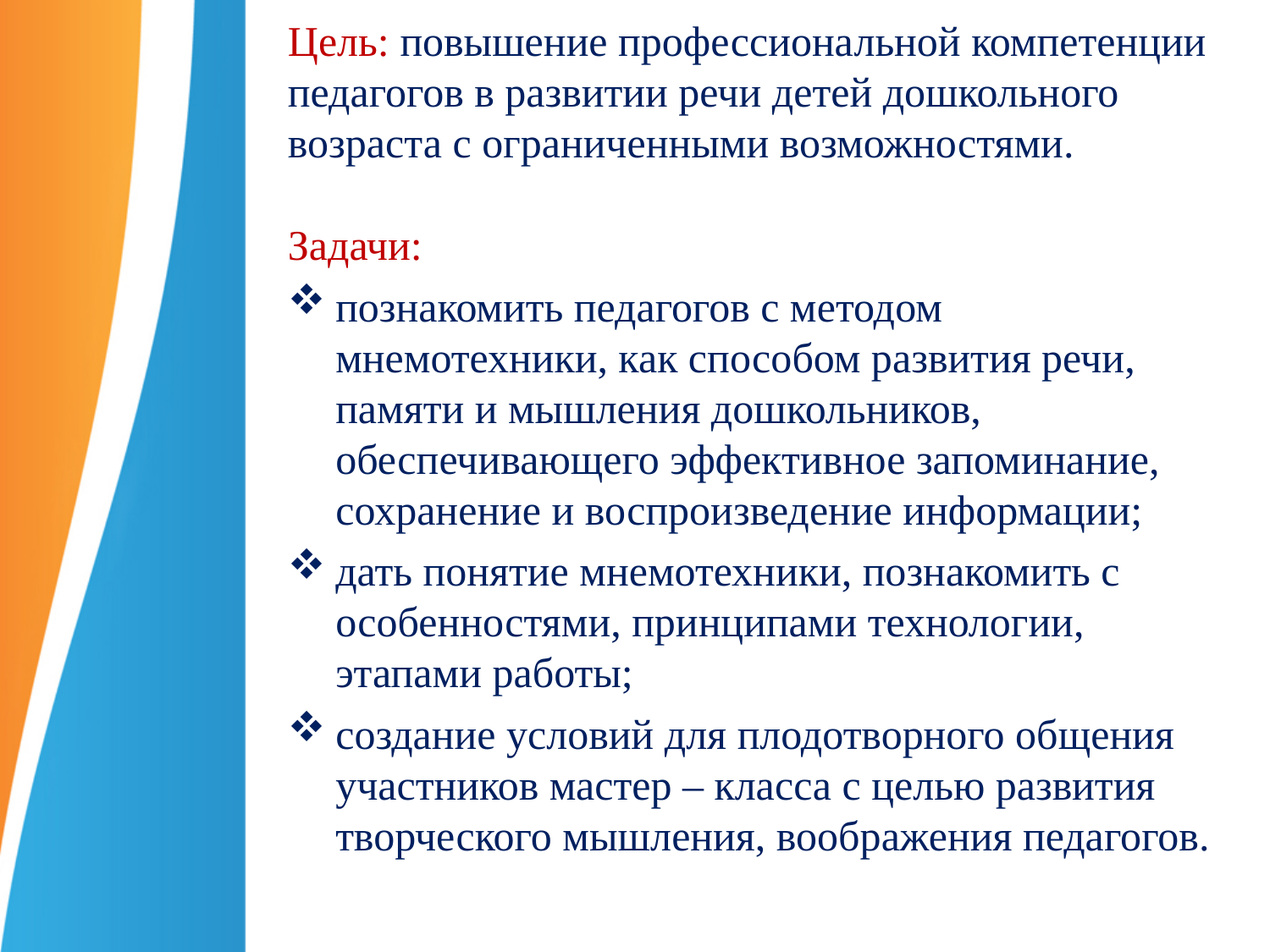

# Цель: повышение профессиональной компетенции педагогов в развитии речи детей дошкольного возраста с ограниченными возможностями.   ююююююююююююююююююююююююююю
Задачи:
познакомить педагогов с методом мнемотехники, как способом развития речи, памяти и мышления дошкольников, обеспечивающего эффективное запоминание, сохранение и воспроизведение информации;
дать понятие мнемотехники, познакомить с особенностями, принципами технологии, этапами работы;
создание условий для плодотворного общения участников мастер – класса с целью развития творческого мышления, воображения педагогов.